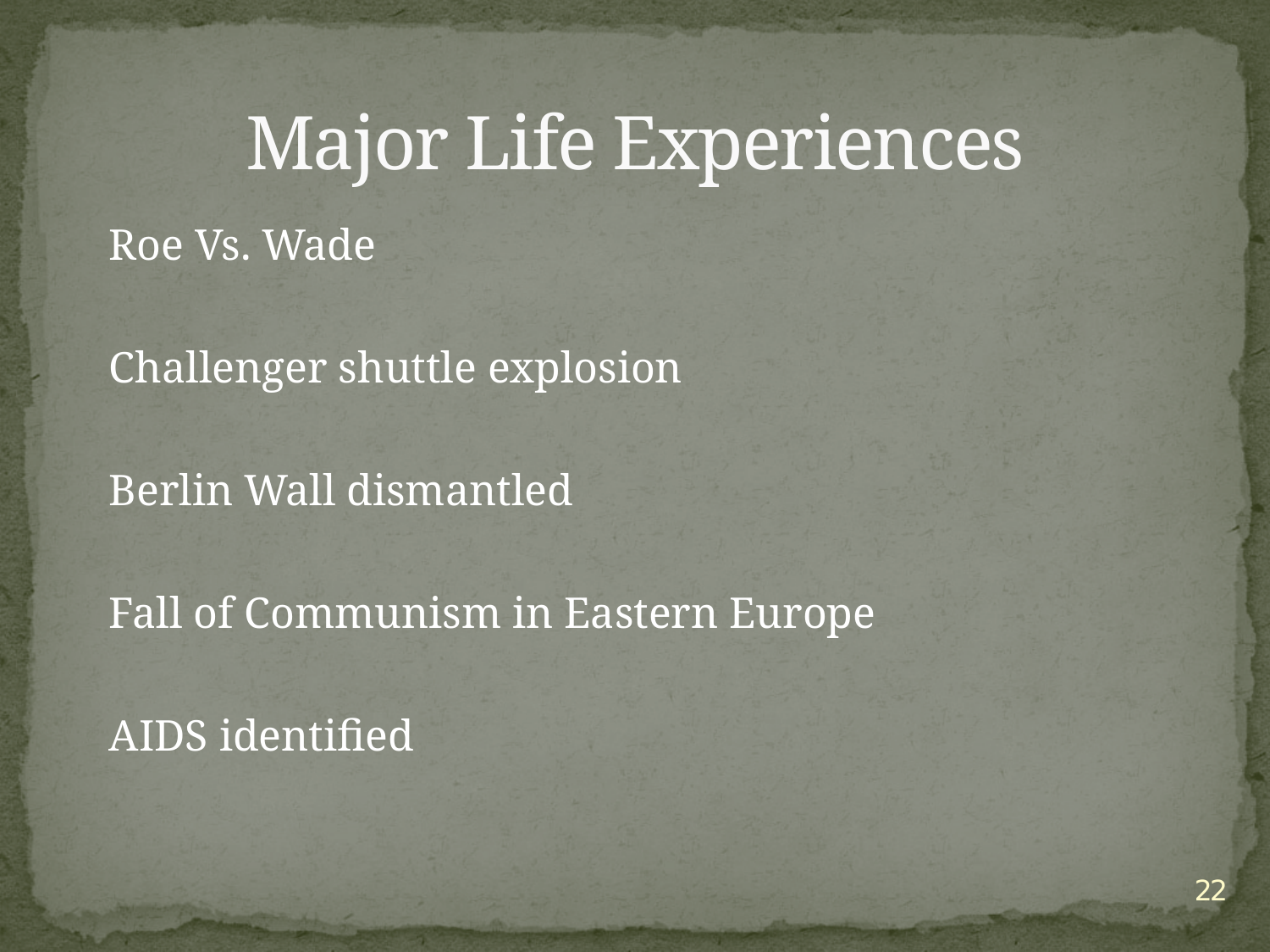

# Major Life Experiences
   Roe Vs. Wade

   Challenger shuttle explosion

   Berlin Wall dismantled

   Fall of Communism in Eastern Europe

   AIDS identified

22